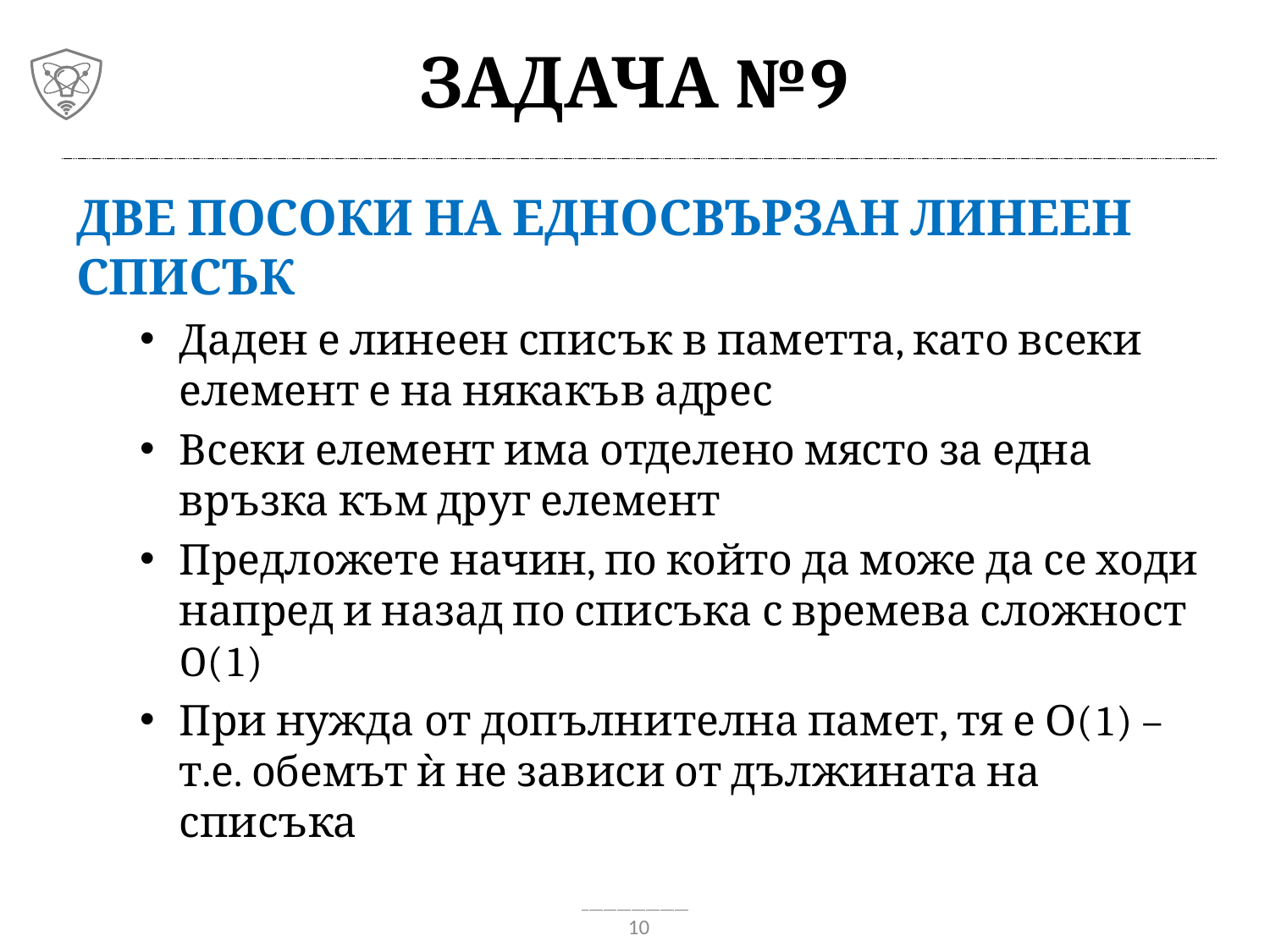

# Задача №9
Две посоки на едносвързан линеен списък
Даден е линеен списък в паметта, като всеки елемент е на някакъв адрес
Всеки елемент има отделено място за една връзка към друг елемент
Предложете начин, по който да може да се ходи напред и назад по списъка с времева сложност O(1)
При нужда от допълнителна памет, тя е О(1) – т.е. обемът ѝ не зависи от дължината на списъка
10